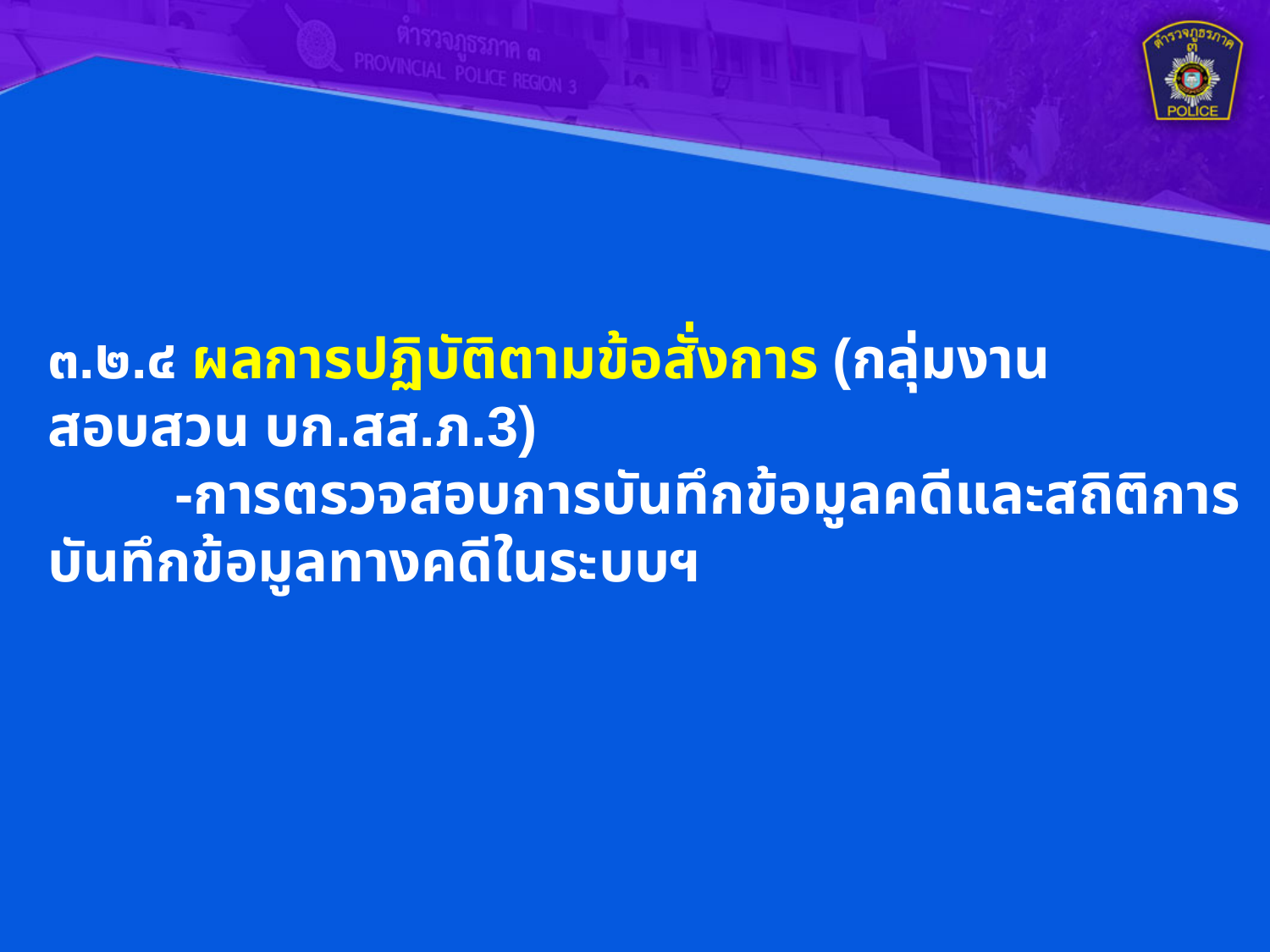

๓.๒.๔ ผลการปฏิบัติตามข้อสั่งการ (กลุ่มงานสอบสวน บก.สส.ภ.3)
	-การตรวจสอบการบันทึกข้อมูลคดีและสถิติการบันทึกข้อมูลทางคดีในระบบฯ